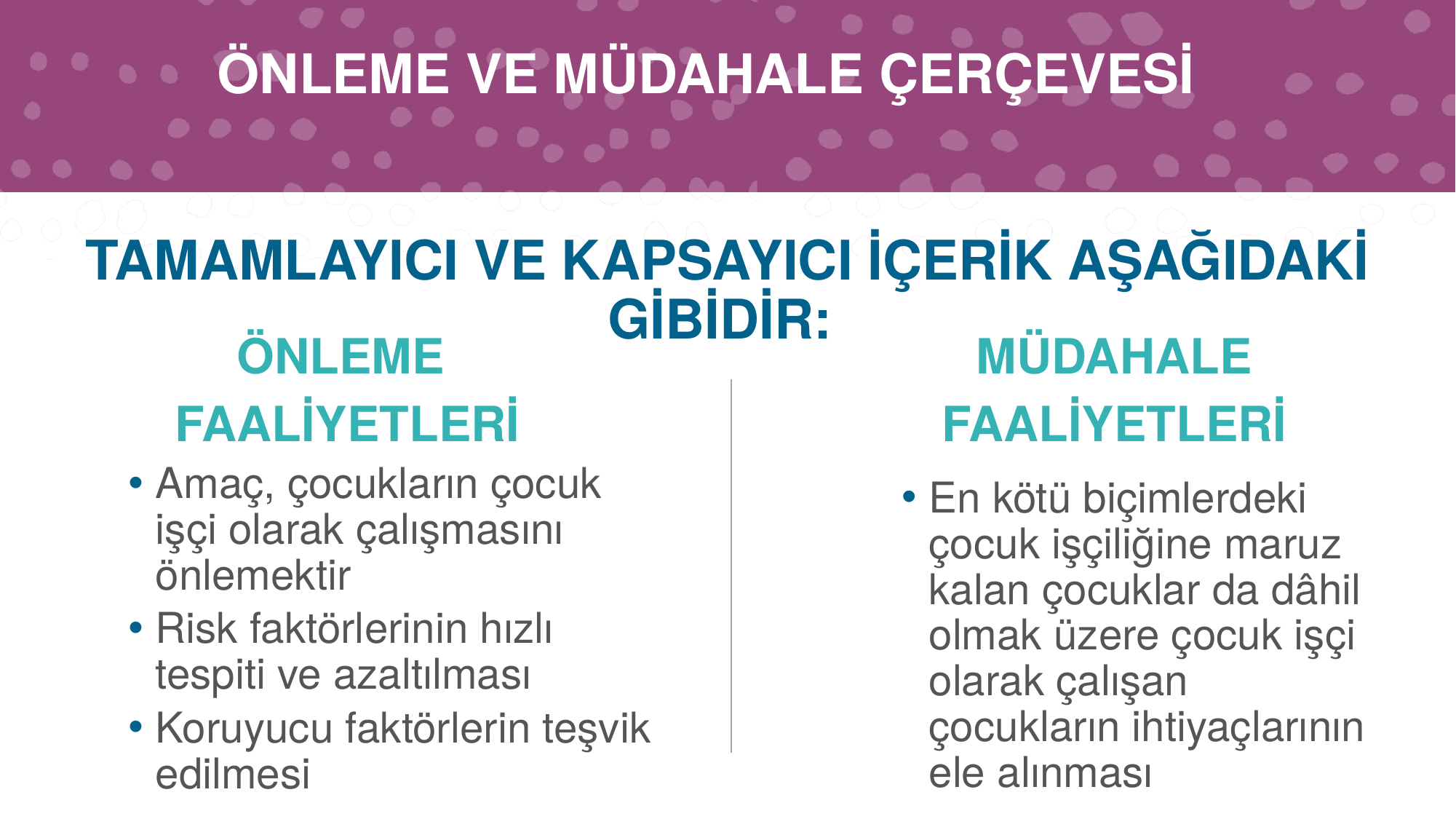

# ÖNLEME VE MÜDAHALE ÇERÇEVESİ
TAMAMLAYICI VE KAPSAYICI İÇERİK AŞAĞIDAKİ GİBİDİR:

ÖNLEME
 FAALİYETLERİ

MÜDAHALE
FAALİYETLERİ

Amaç, çocukların çocuk işçi olarak çalışmasını önlemektir
Risk faktörlerinin hızlı tespiti ve azaltılması
Koruyucu faktörlerin teşvik edilmesi

En kötü biçimlerdeki çocuk işçiliğine maruz kalan çocuklar da dâhil olmak üzere çocuk işçi olarak çalışan çocukların ihtiyaçlarının ele alınması